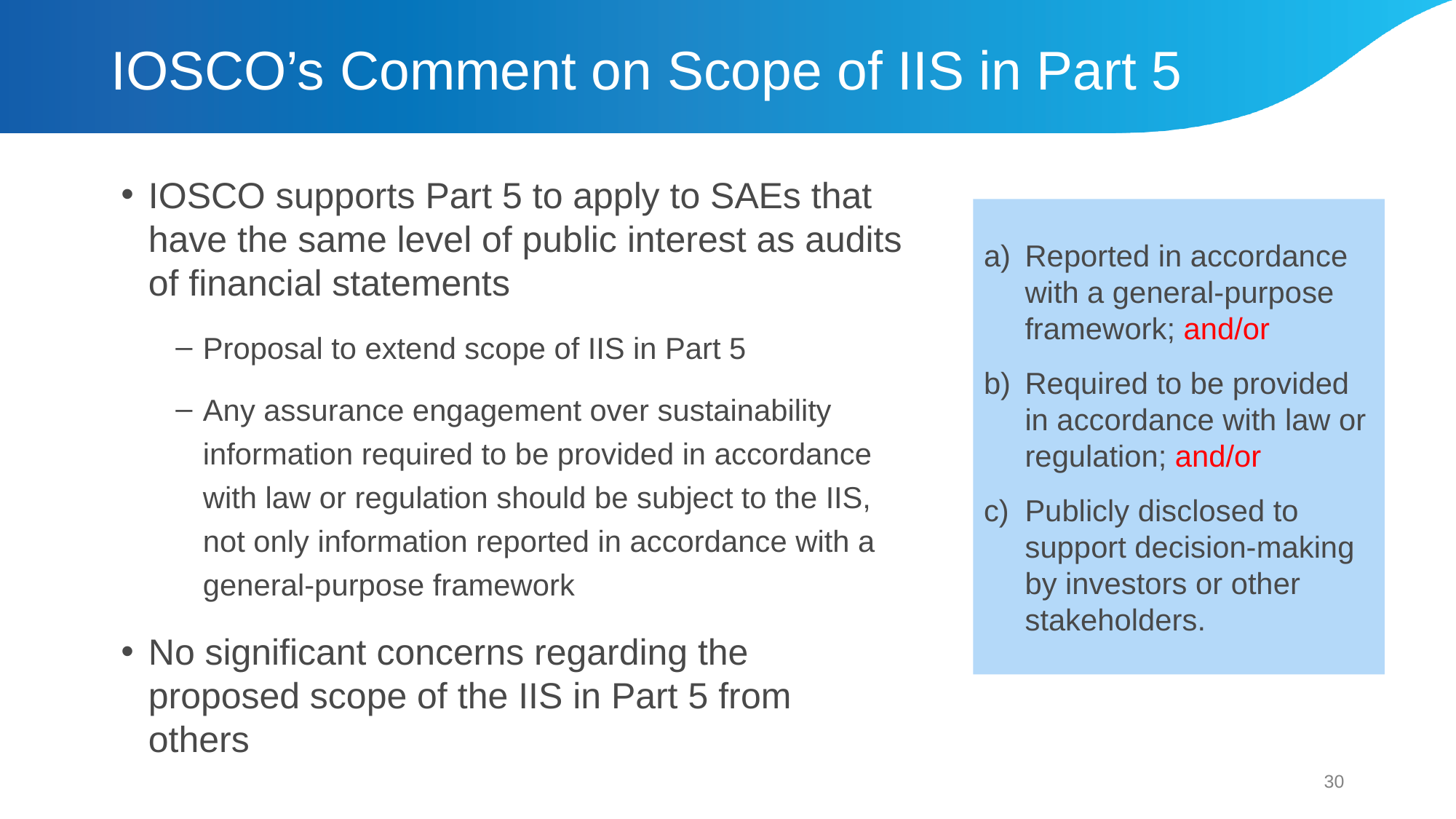

# IOSCO’s Comment on Scope of IIS in Part 5
IOSCO supports Part 5 to apply to SAEs that have the same level of public interest as audits of financial statements
Proposal to extend scope of IIS in Part 5
Any assurance engagement over sustainability information required to be provided in accordance with law or regulation should be subject to the IIS, not only information reported in accordance with a general-purpose framework
No significant concerns regarding the proposed scope of the IIS in Part 5 from others

Reported in accordance with a general-purpose framework; and/or
Required to be provided in accordance with law or regulation; and/or
Publicly disclosed to support decision-making by investors or other stakeholders.

30